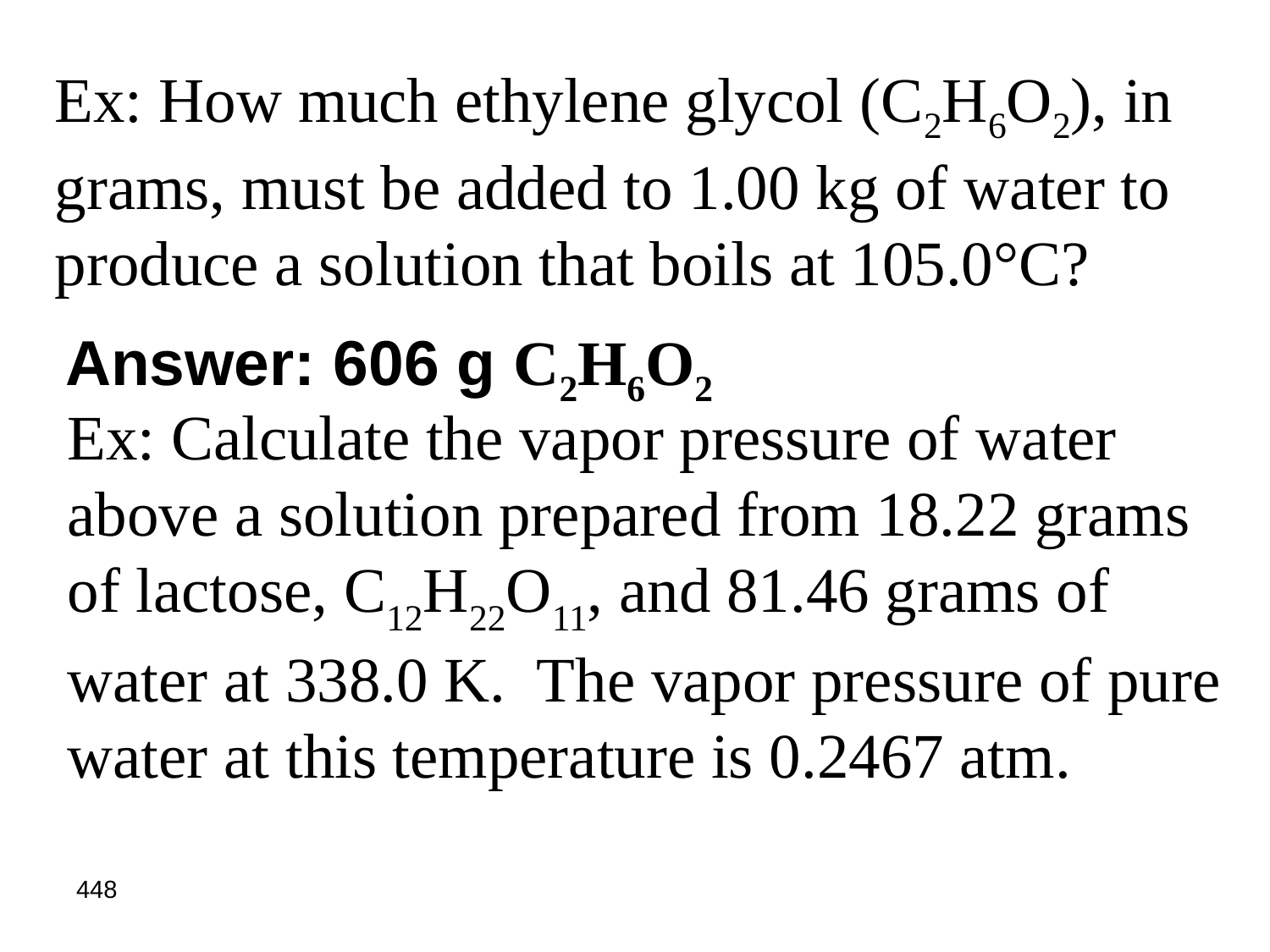

Ex: How much ethylene glycol (C2H6O2), in grams, must be added to 1.00 kg of water to produce a solution that boils at 105.0°C?
Answer: 606 g C2H6O2
Ex: Calculate the vapor pressure of water above a solution pre­pared from 18.22 grams of lactose, C12H22O11, and 81.46 grams of water at 338.0 K.  The vapor pressure of pure water at this temperature is 0.2467 atm.

448